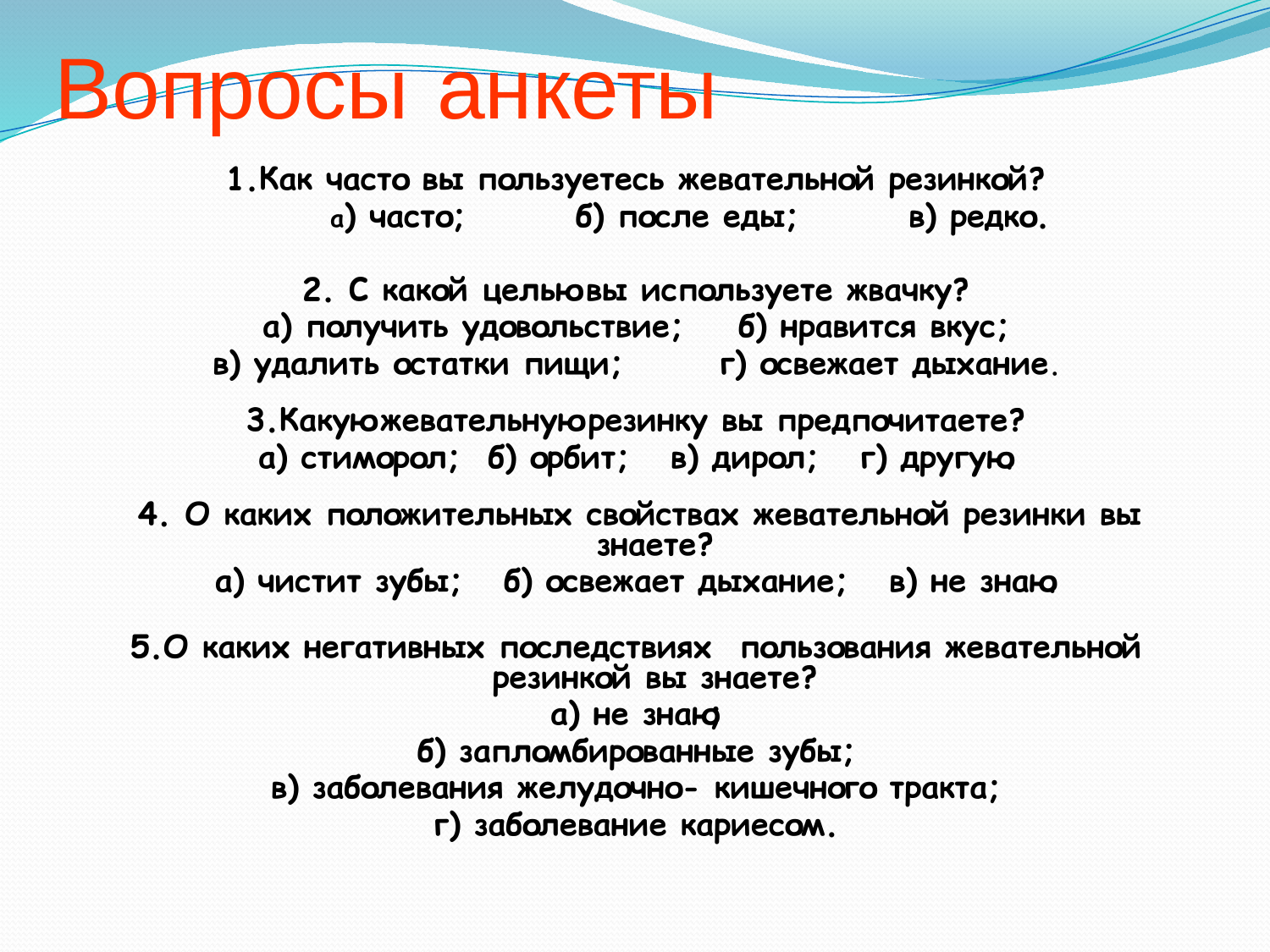

# Вопросы анкеты

1.Как часто вы пользуетесь жевательной резинкой?
          а) часто;        б) после еды;        в) редко.

2. С какой целью вы используете жвачку?
а) получить удовольствие;    б) нравится вкус;
в) удалить остатки пищи;       г) освежает дыхание.

3.Какую жевательную резинку вы предпочитаете?
а) стиморол;  б) орбит;   в) дирол;   г) другую.

 4. О каких положительных свойствах жевательной резинки вы знаете?
а) чистит зубы;   б) освежает дыхание;   в) не знаю.

5.О каких негативных последствиях  пользования жевательной резинкой вы знаете?
а) не знаю;
б) запломбированные зубы;
в) заболевания желудочно- кишечного тракта;
г) заболевание кариесом.